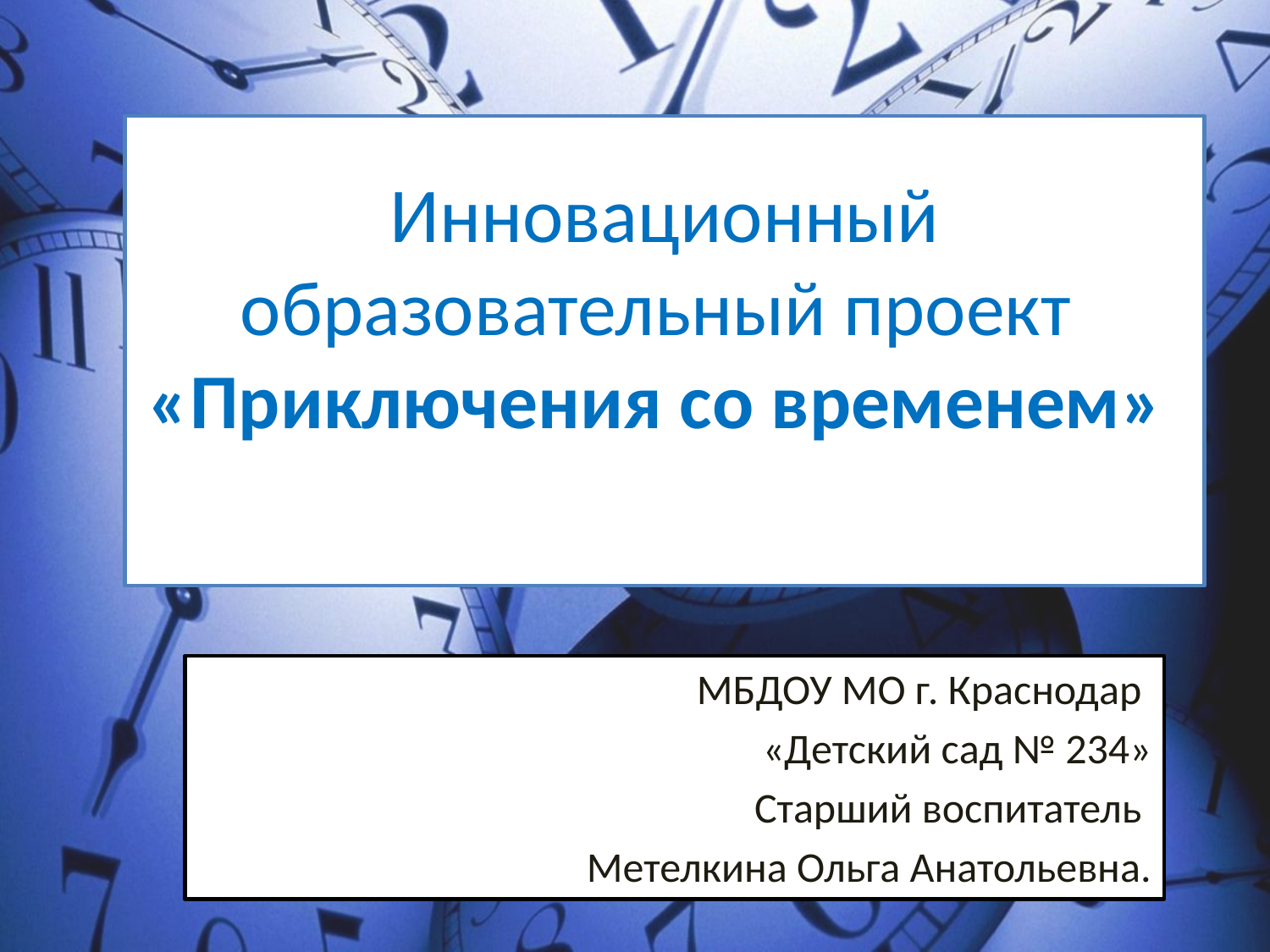

# Инновационный образовательный проект «Приключения со временем»
МБДОУ МО г. Краснодар
«Детский сад № 234»
Старший воспитатель
Метелкина Ольга Анатольевна.